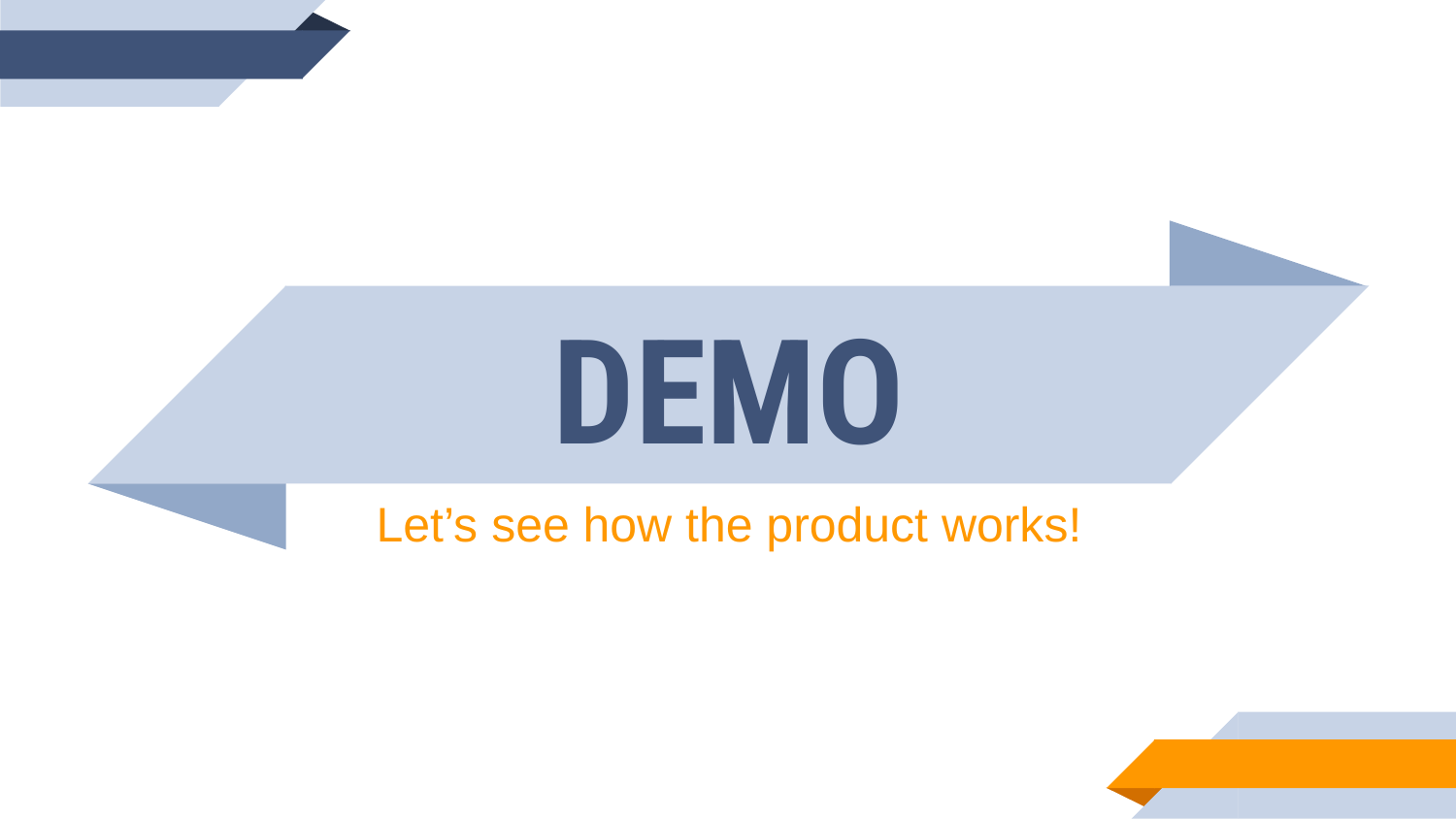

DEMO
Let’s see how the product works!